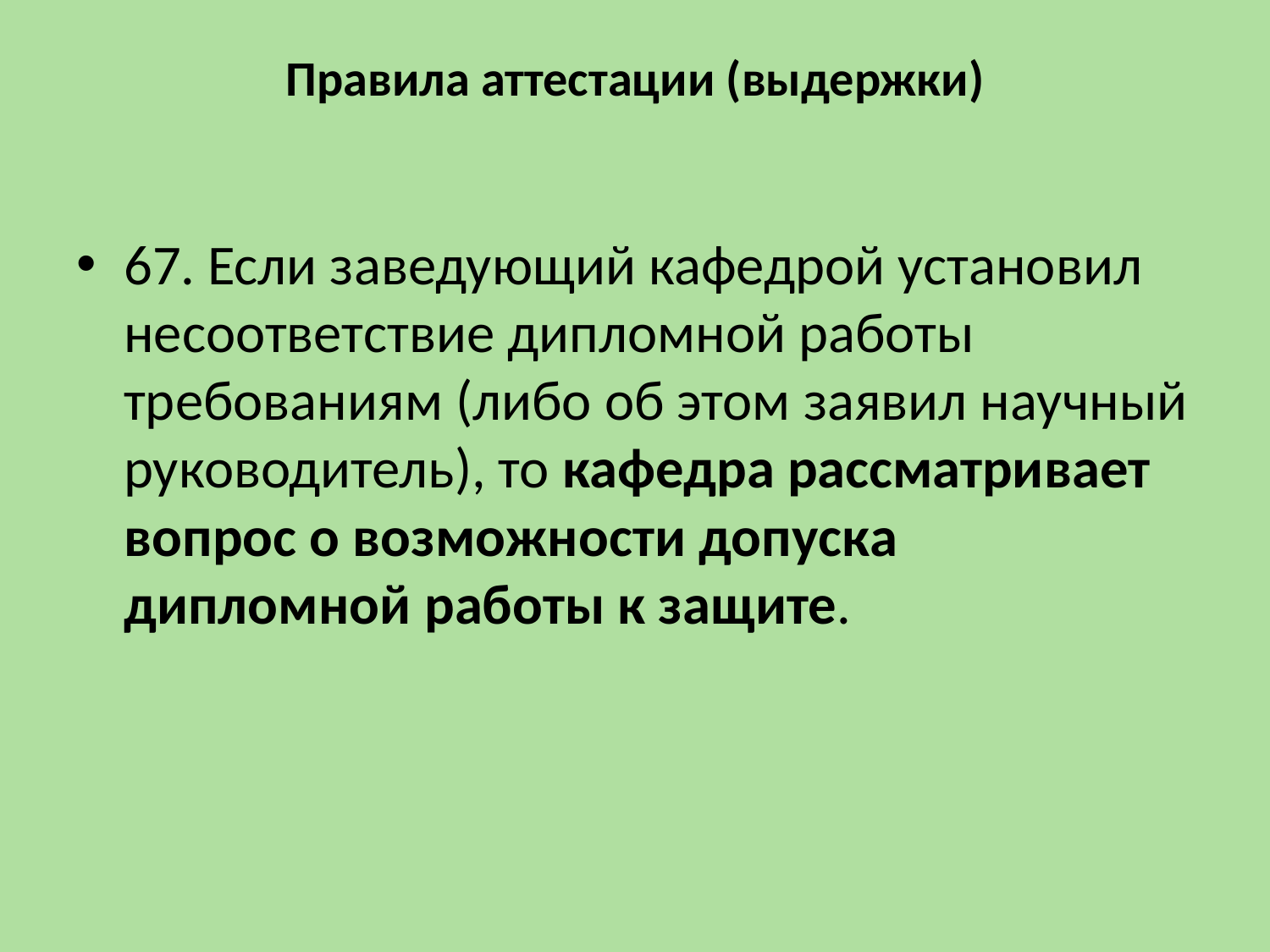

# Правила аттестации (выдержки)
67. Если заведующий кафедрой установил несоответствие дипломной работы требованиям (либо об этом заявил научный руководитель), то кафедра рассматривает вопрос о возможности допуска дипломной работы к защите.